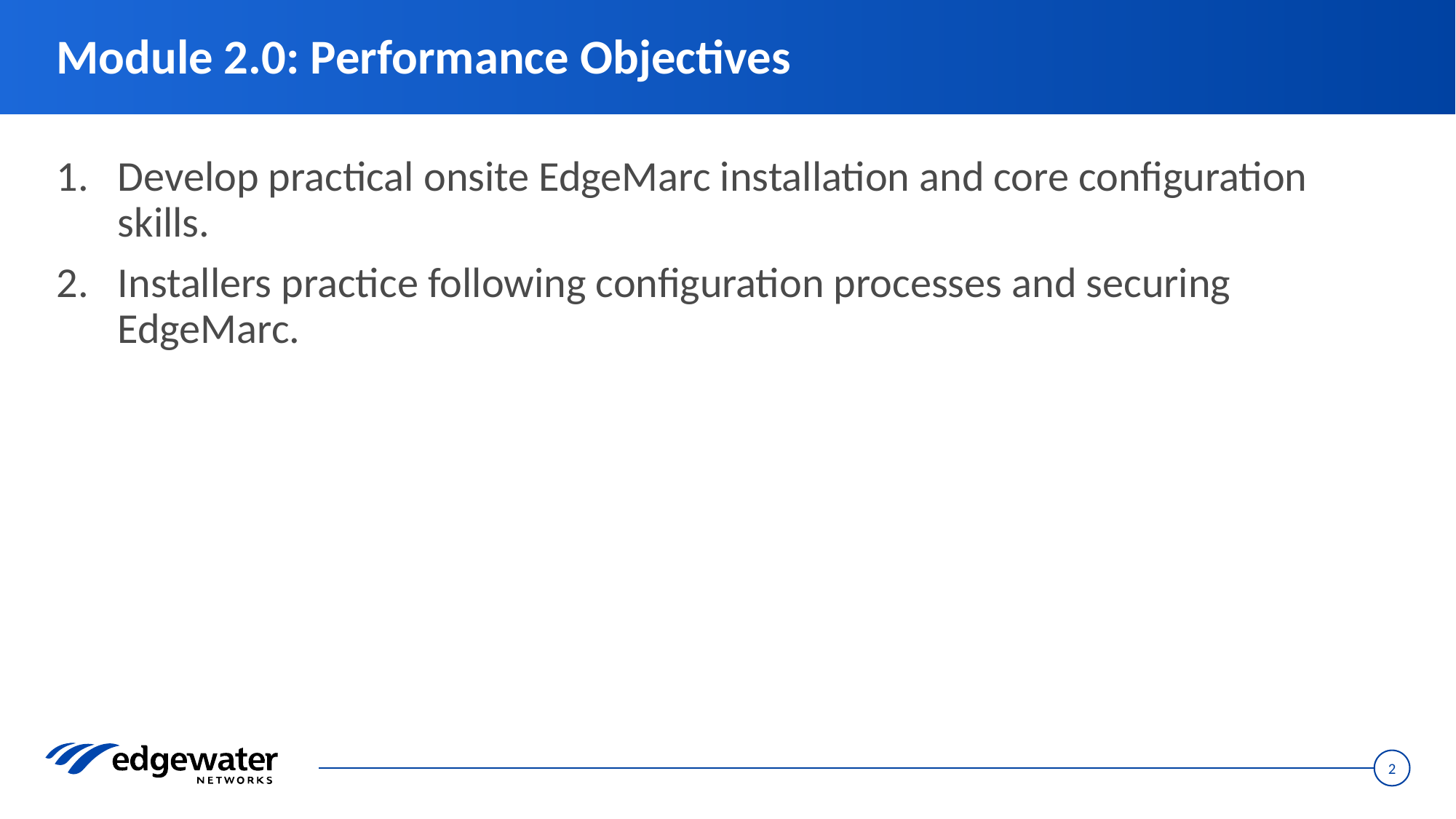

# Module 2.0: Performance Objectives
Develop practical onsite EdgeMarc installation and core configuration skills.
Installers practice following configuration processes and securing EdgeMarc.